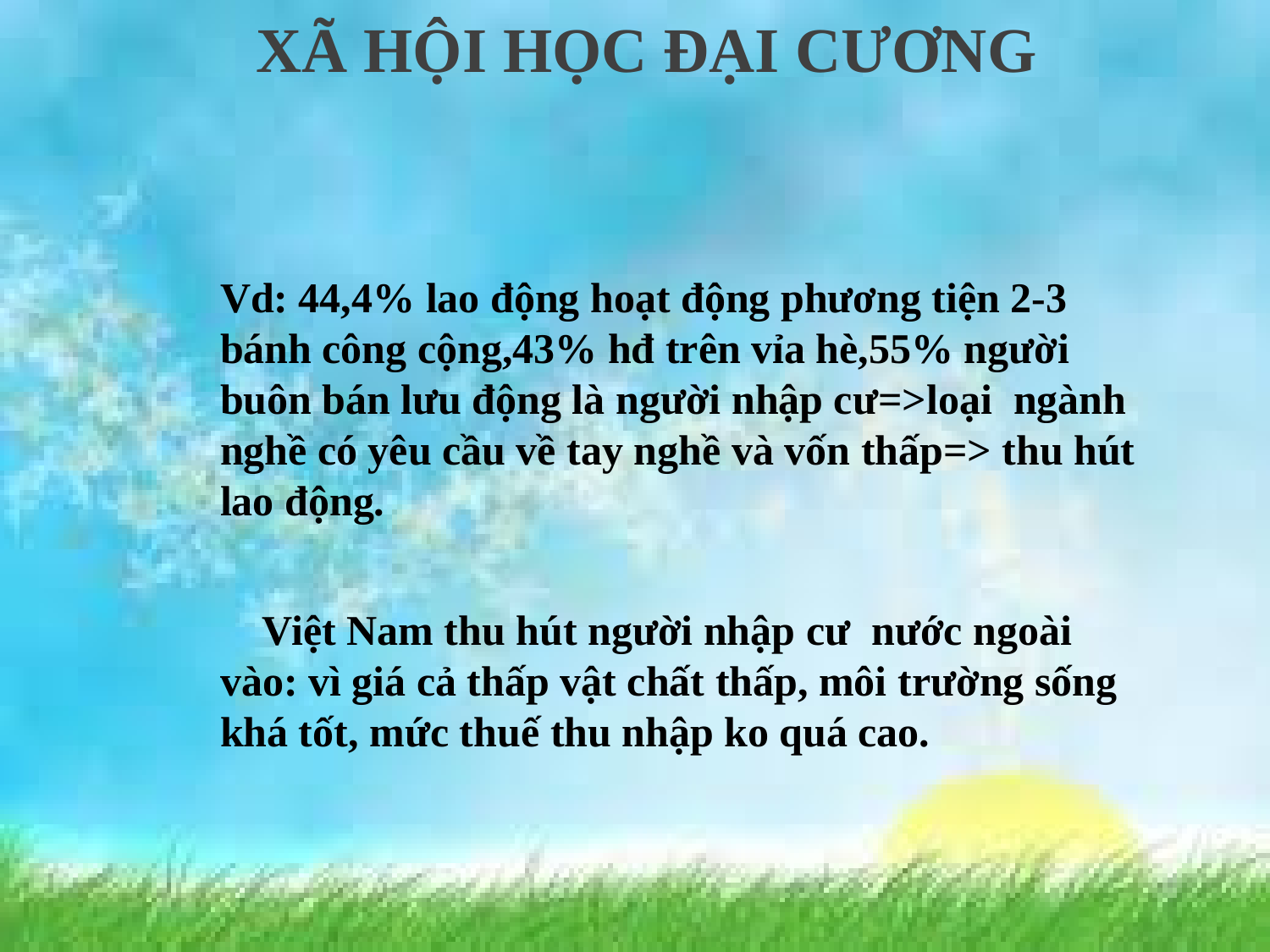

# XÃ HỘI HỌC ĐẠI CƯƠNG
Vd: 44,4% lao động hoạt động phương tiện 2-3 bánh công cộng,43% hđ trên vỉa hè,55% người buôn bán lưu động là người nhập cư=>loại  ngành nghề có yêu cầu về tay nghề và vốn thấp=> thu hút lao động.

    Việt Nam thu hút người nhập cư  nước ngoài vào: vì giá cả thấp vật chất thấp, môi trường sống khá tốt, mức thuế thu nhập ko quá cao.